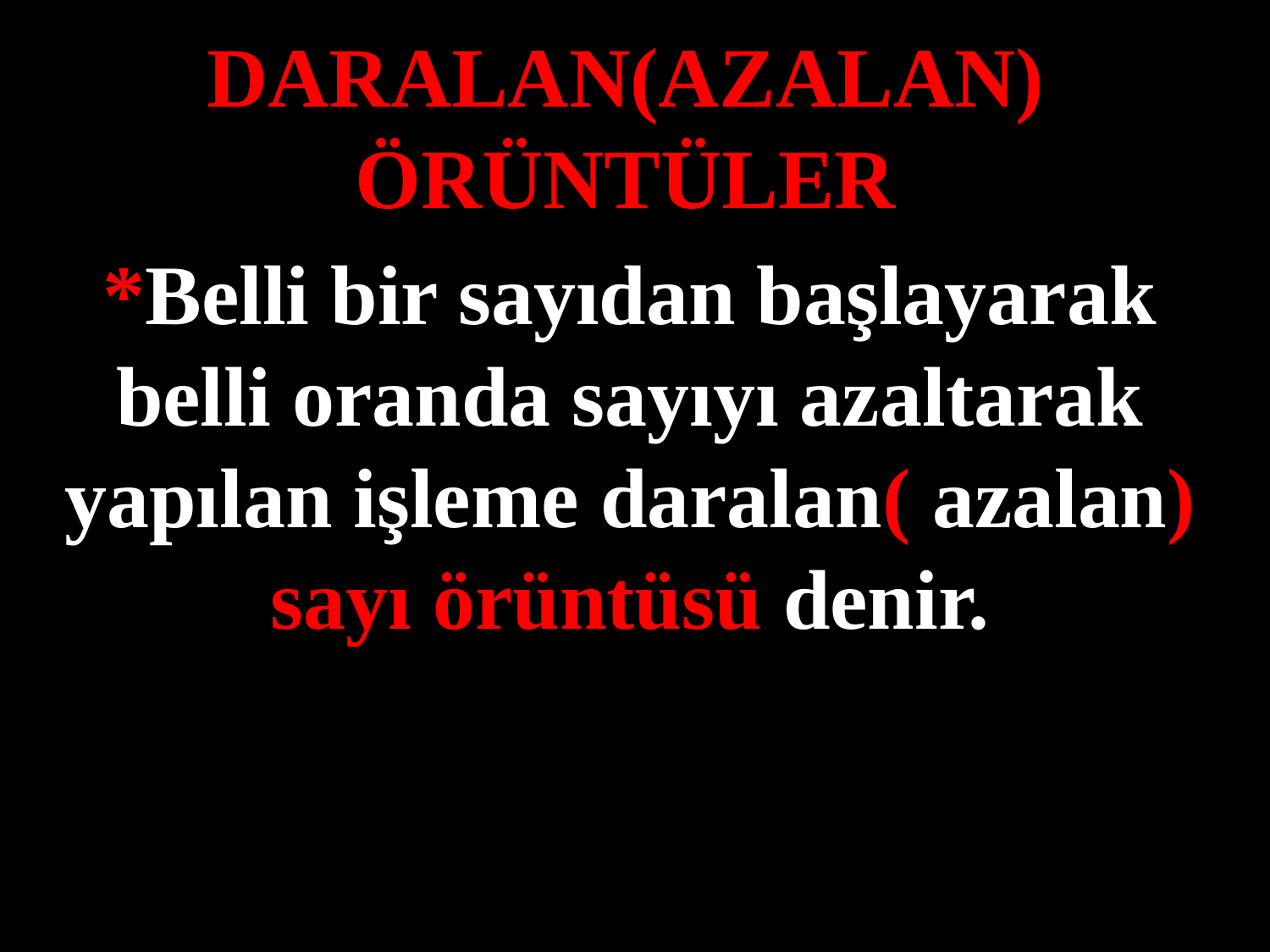

DARALAN(AZALAN) ÖRÜNTÜLER
*Belli bir sayıdan başlayarak belli oranda sayıyı azaltarak yapılan işleme daralan( azalan) sayı örüntüsü denir.
#